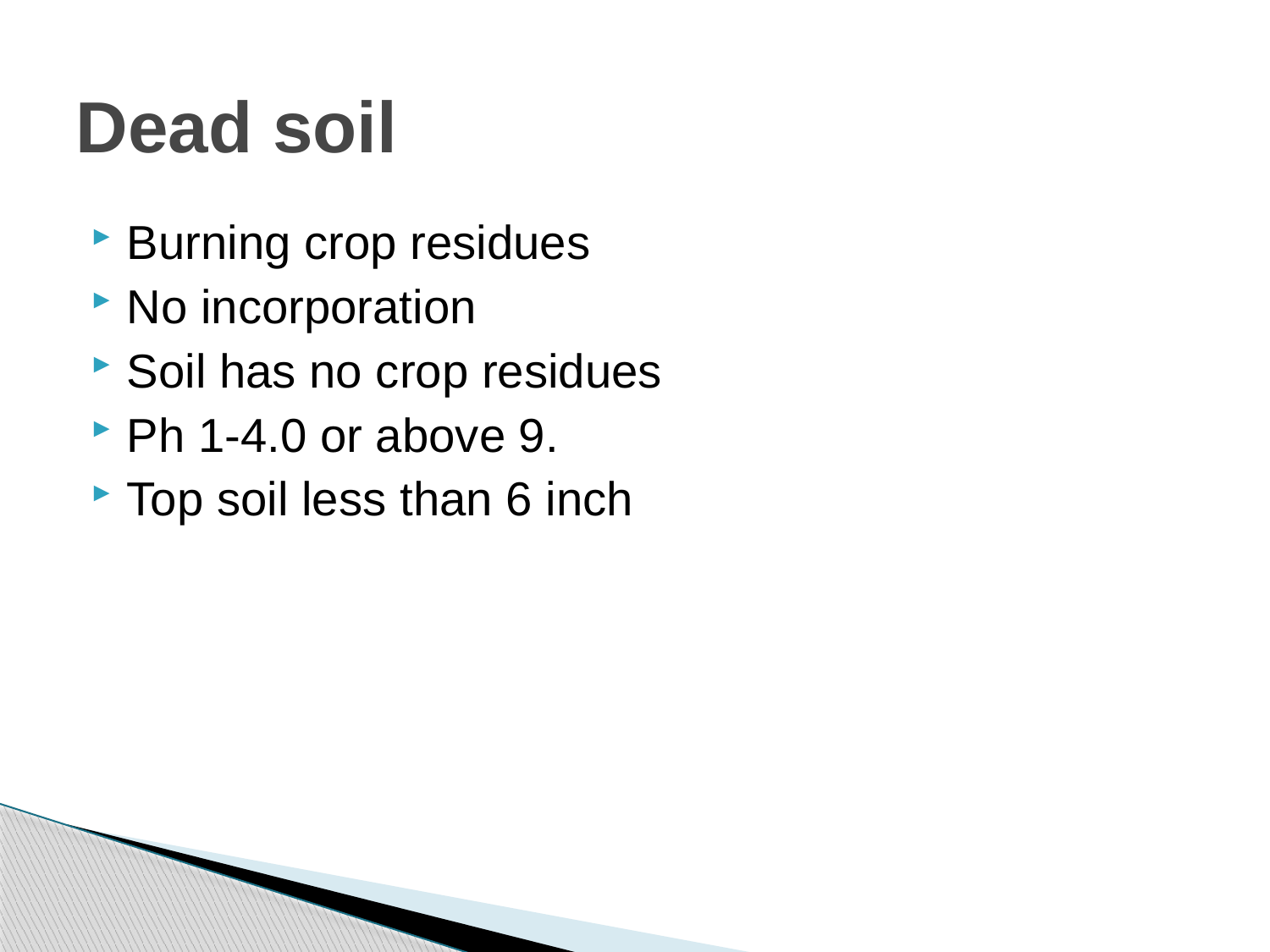

# Dead soil
Burning crop residues
No incorporation
Soil has no crop residues
Ph 1-4.0 or above 9.
Top soil less than 6 inch